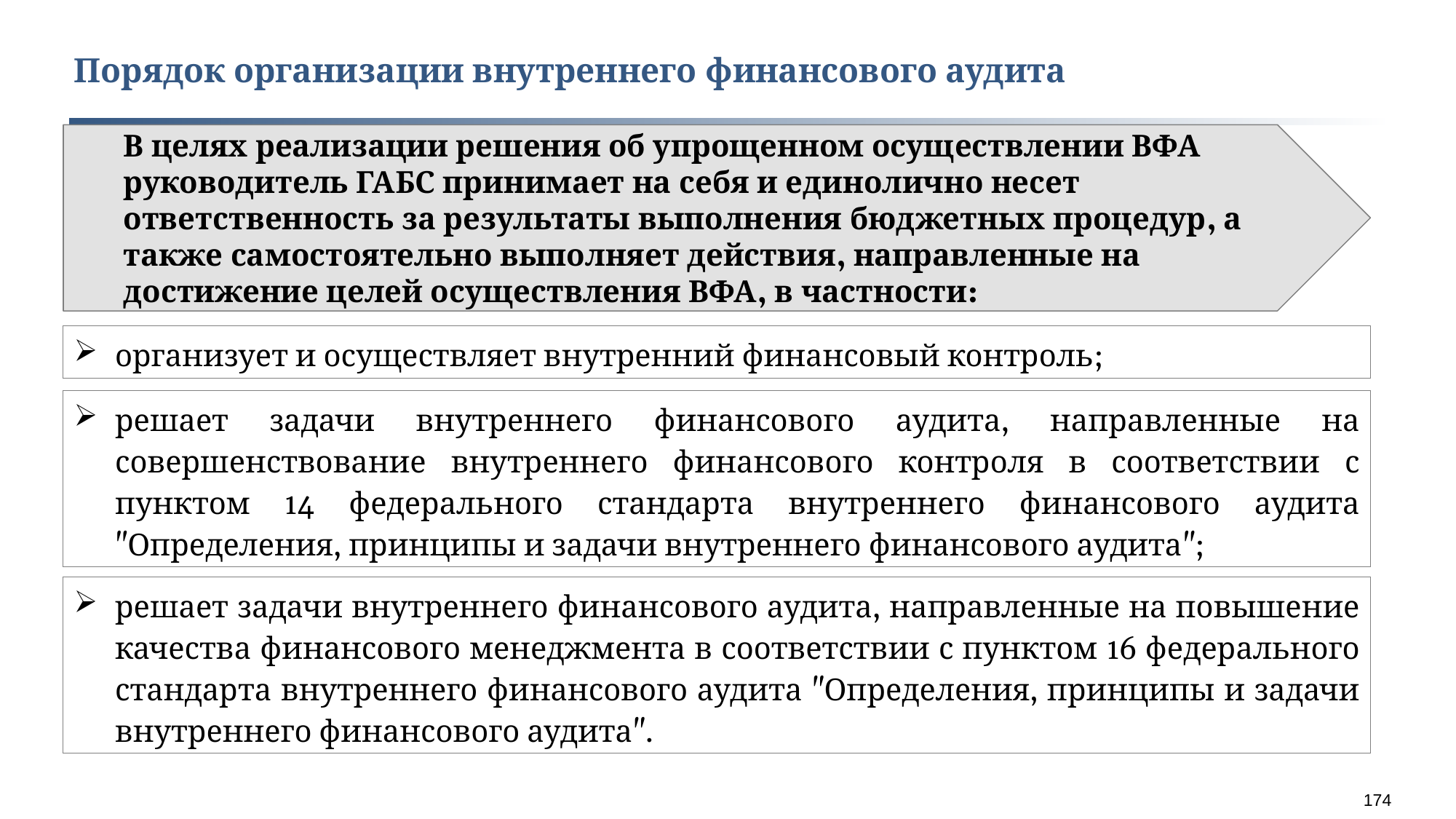

Порядок организации внутреннего финансового аудита
В целях реализации решения об упрощенном осуществлении ВФА руководитель ГАБС принимает на себя и единолично несет ответственность за результаты выполнения бюджетных процедур, а также самостоятельно выполняет действия, направленные на достижение целей осуществления ВФА, в частности:
организует и осуществляет внутренний финансовый контроль;
решает задачи внутреннего финансового аудита, направленные на совершенствование внутреннего финансового контроля в соответствии с пунктом 14 федерального стандарта внутреннего финансового аудита "Определения, принципы и задачи внутреннего финансового аудита";
решает задачи внутреннего финансового аудита, направленные на повышение качества финансового менеджмента в соответствии с пунктом 16 федерального стандарта внутреннего финансового аудита "Определения, принципы и задачи внутреннего финансового аудита".